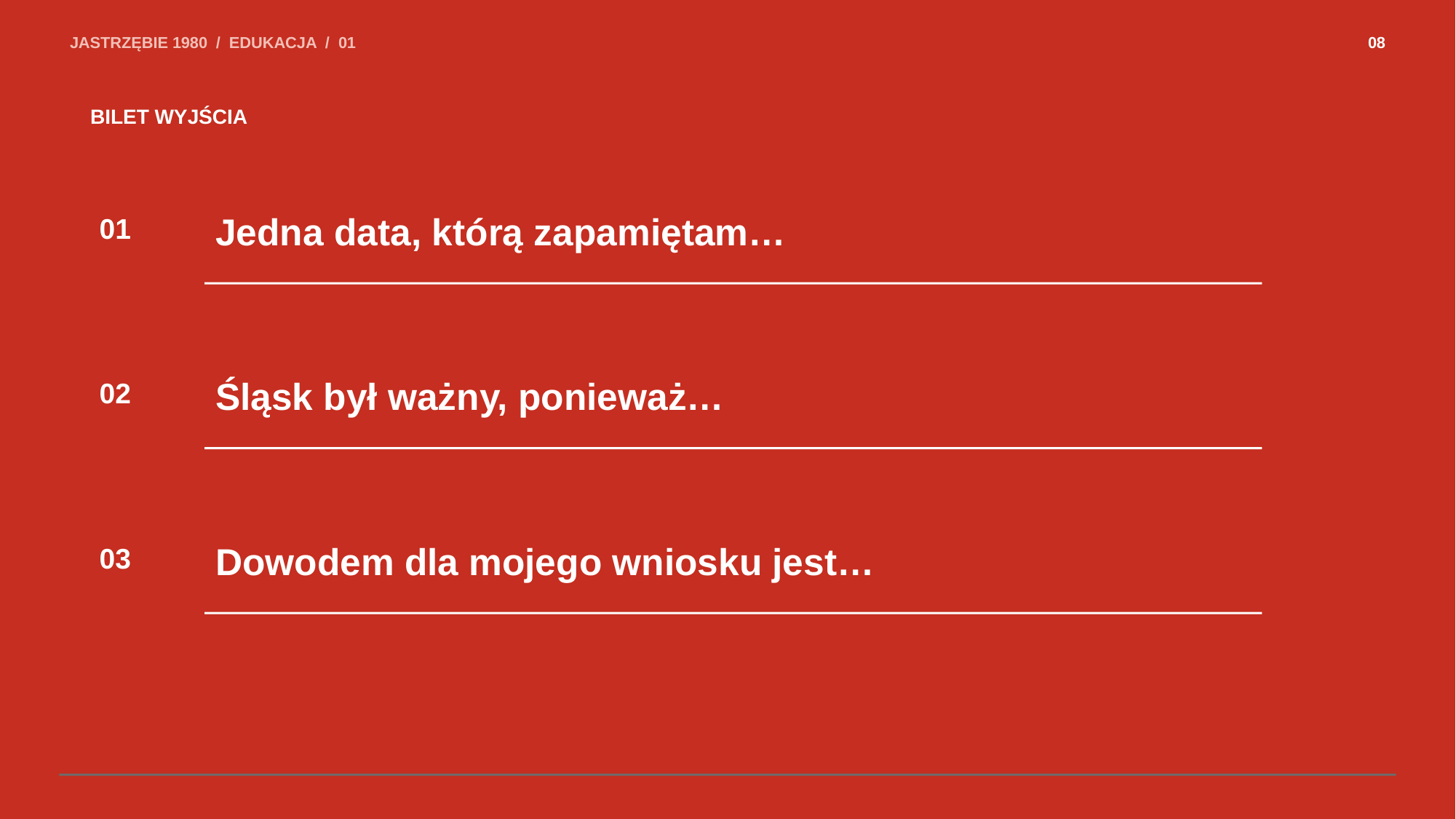

JASTRZĘBIE 1980  /  EDUKACJA  /  01
08
BILET WYJŚCIA
Jedna data, którą zapamiętam…
01

Śląsk był ważny, ponieważ…
02

Dowodem dla mojego wniosku jest…
03